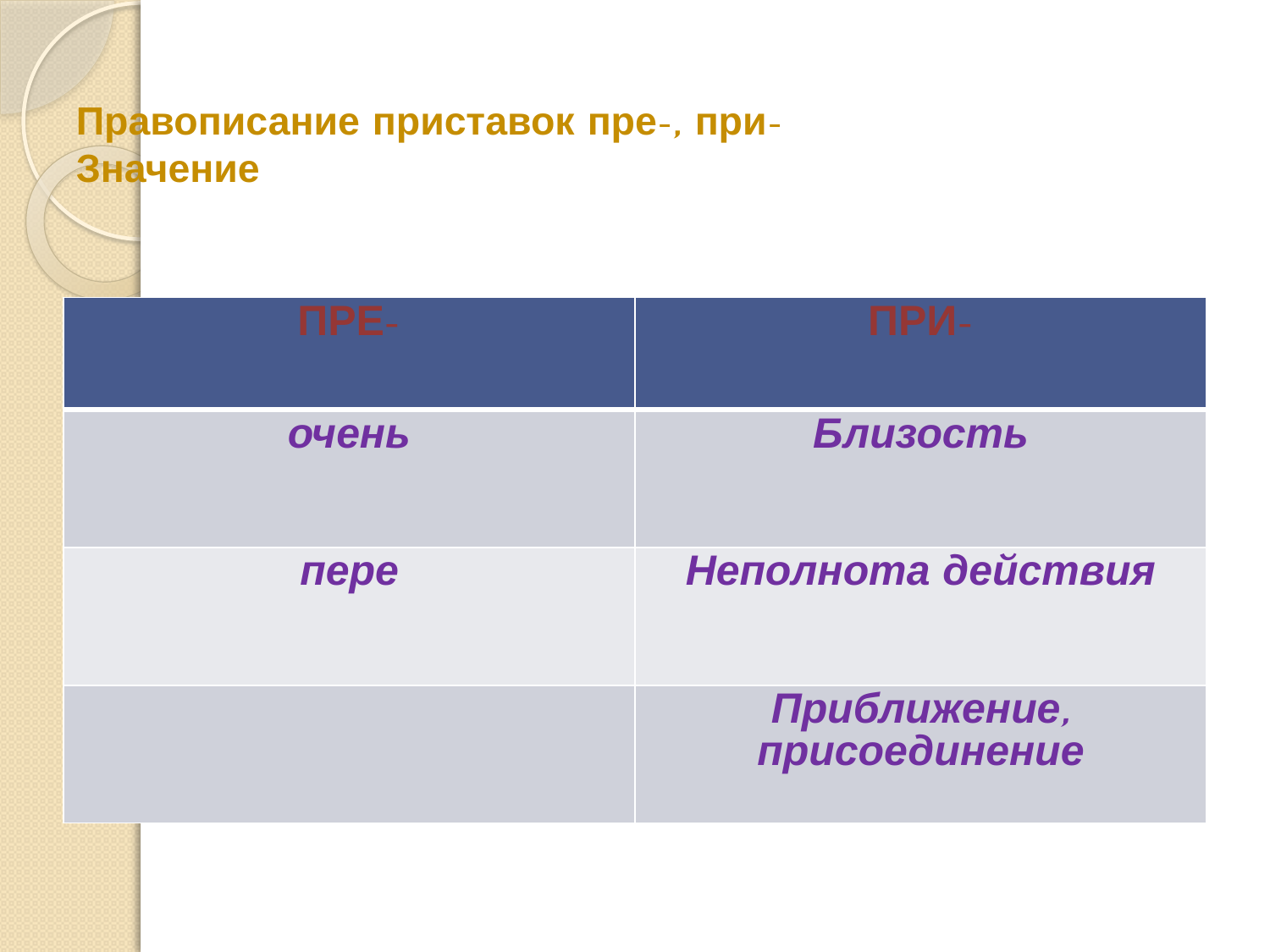

# Правописание приставок пре-, при- Значение
| ПРЕ- | ПРИ- |
| --- | --- |
| очень | Близость |
| пере | Неполнота действия |
|  | Приближение, присоединение |